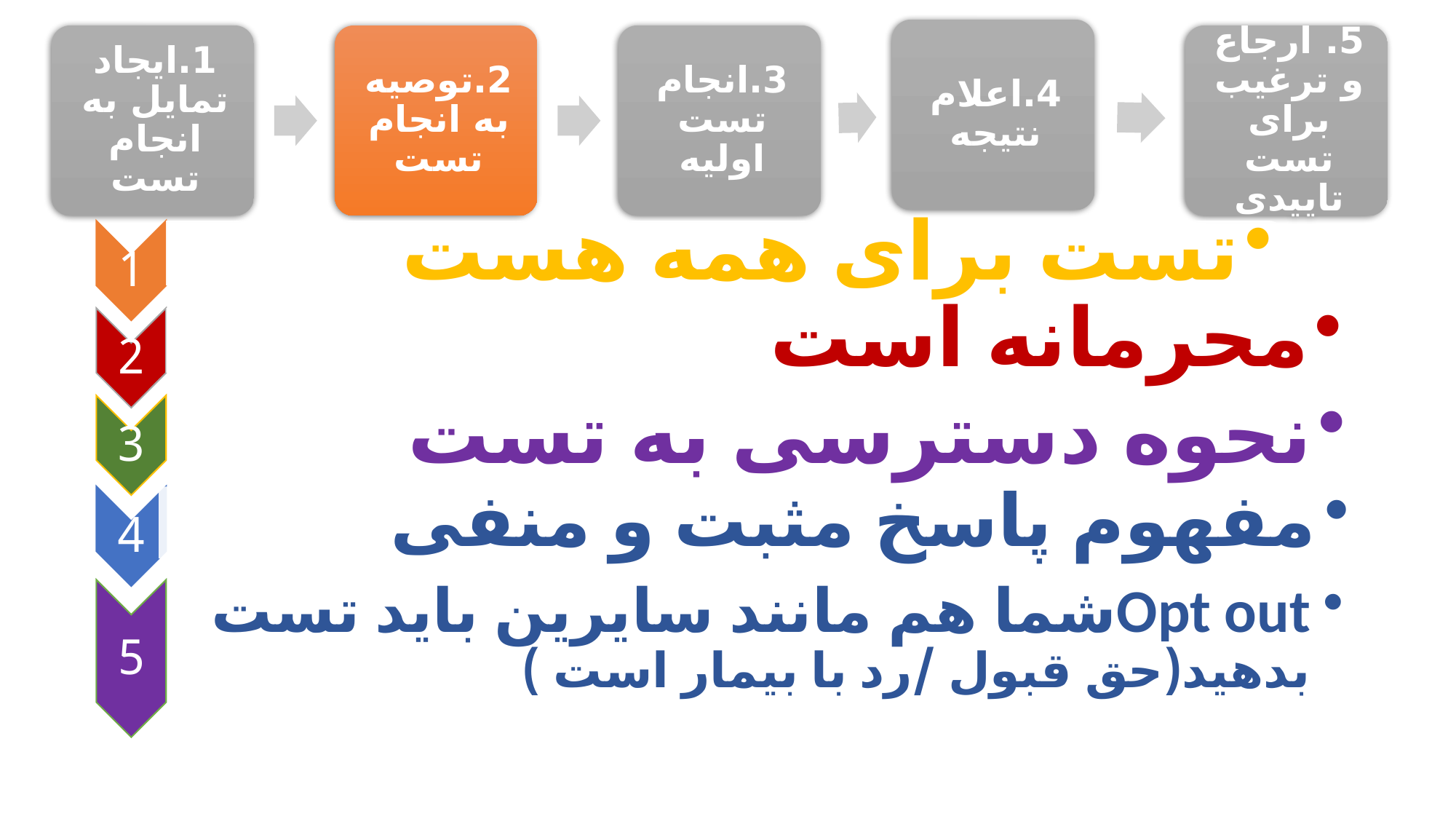

1.ایجاد تمایل به انجام تست

2.توصیه به انجام تست

3.انجام تست اولیه

4.اعلام نتیجه

5. ارجاع و ترغیب برای تست تاییدی
1
تست برای همه هست
2
محرمانه است
3
نحوه دسترسی به تست
4
مفهوم پاسخ مثبت و منفی
5
Opt outشما هم مانند سایرین باید تست بدهید(حق قبول /رد با بیمار است )